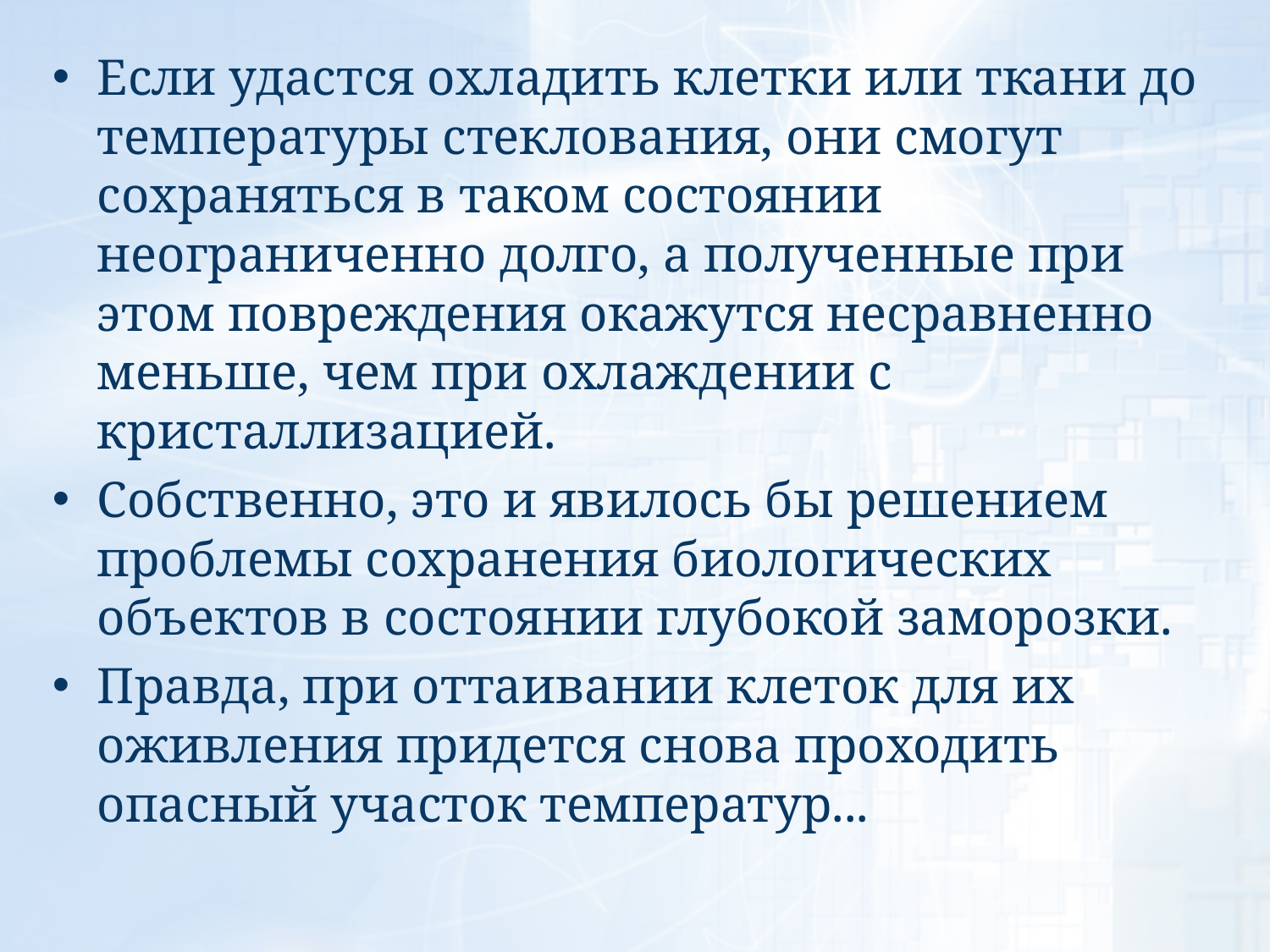

Если удастся охладить клетки или ткани до температуры стеклования, они смогут сохраняться в таком состоянии неограниченно долго, а полученные при этом повреждения окажутся несравненно меньше, чем при охлаждении с кристаллизацией.
Собственно, это и явилось бы решением проблемы сохранения биологических объектов в состоянии глубокой заморозки.
Правда, при оттаивании клеток для их оживления придется снова проходить опасный участок температур...